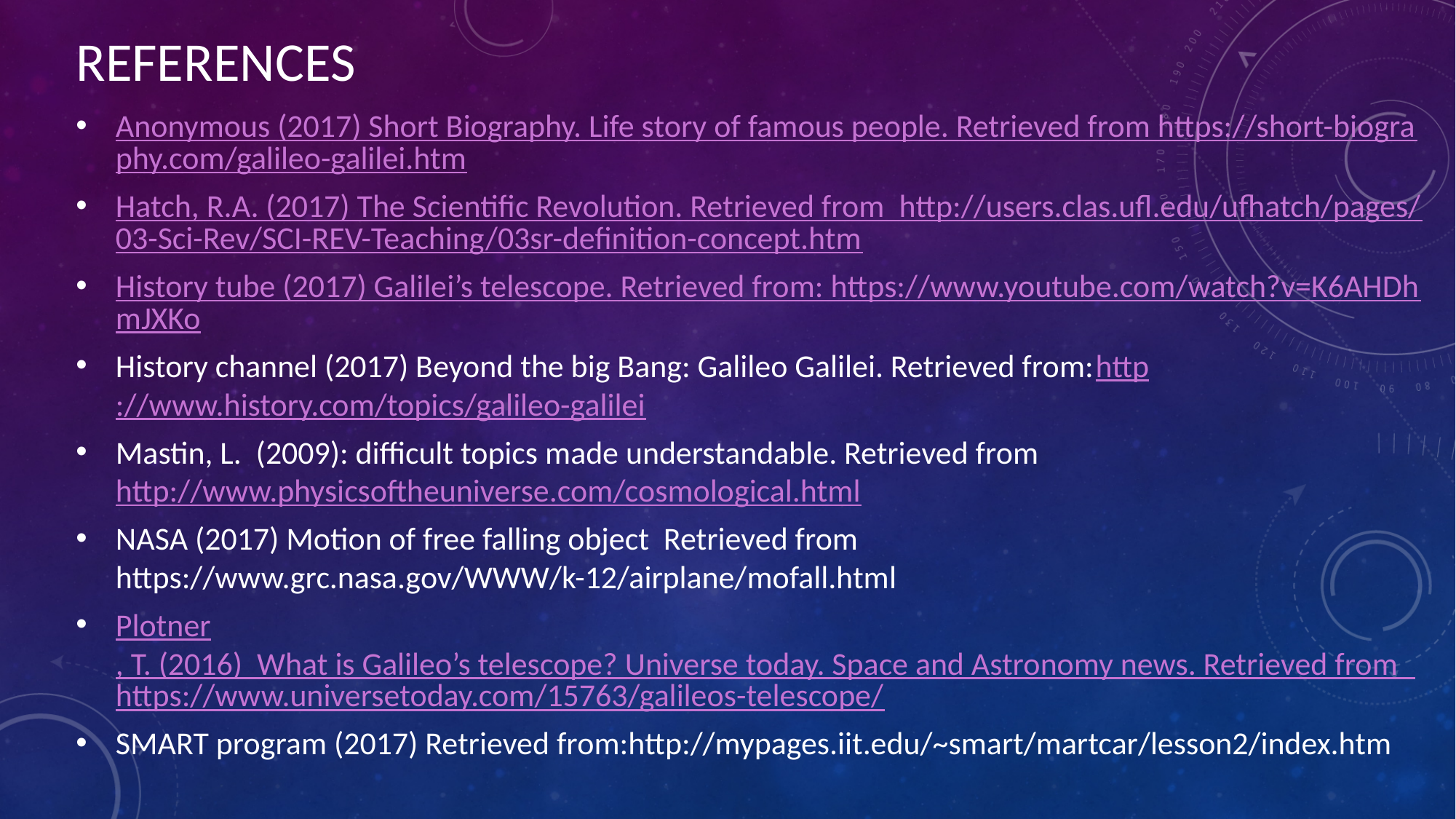

# References
Anonymous (2017) Short Biography. Life story of famous people. Retrieved from https://short-biography.com/galileo-galilei.htm
Hatch, R.A. (2017) The Scientific Revolution. Retrieved from  http://users.clas.ufl.edu/ufhatch/pages/03-Sci-Rev/SCI-REV-Teaching/03sr-definition-concept.htm
History tube (2017) Galilei’s telescope. Retrieved from: https://www.youtube.com/watch?v=K6AHDhmJXKo
History channel (2017) Beyond the big Bang: Galileo Galilei. Retrieved from:http://www.history.com/topics/galileo-galilei
Mastin, L.  (2009): difficult topics made understandable. Retrieved from http://www.physicsoftheuniverse.com/cosmological.html
NASA (2017) Motion of free falling object  Retrieved from https://www.grc.nasa.gov/WWW/k-12/airplane/mofall.html
Plotner, T. (2016)  What is Galileo’s telescope? Universe today. Space and Astronomy news. Retrieved from  https://www.universetoday.com/15763/galileos-telescope/
SMART program (2017) Retrieved from:http://mypages.iit.edu/~smart/martcar/lesson2/index.htm

Wikipedea (2017) Galileo affair. Retrieved from https://en.wikipedia.org/wiki/Galileo_affair